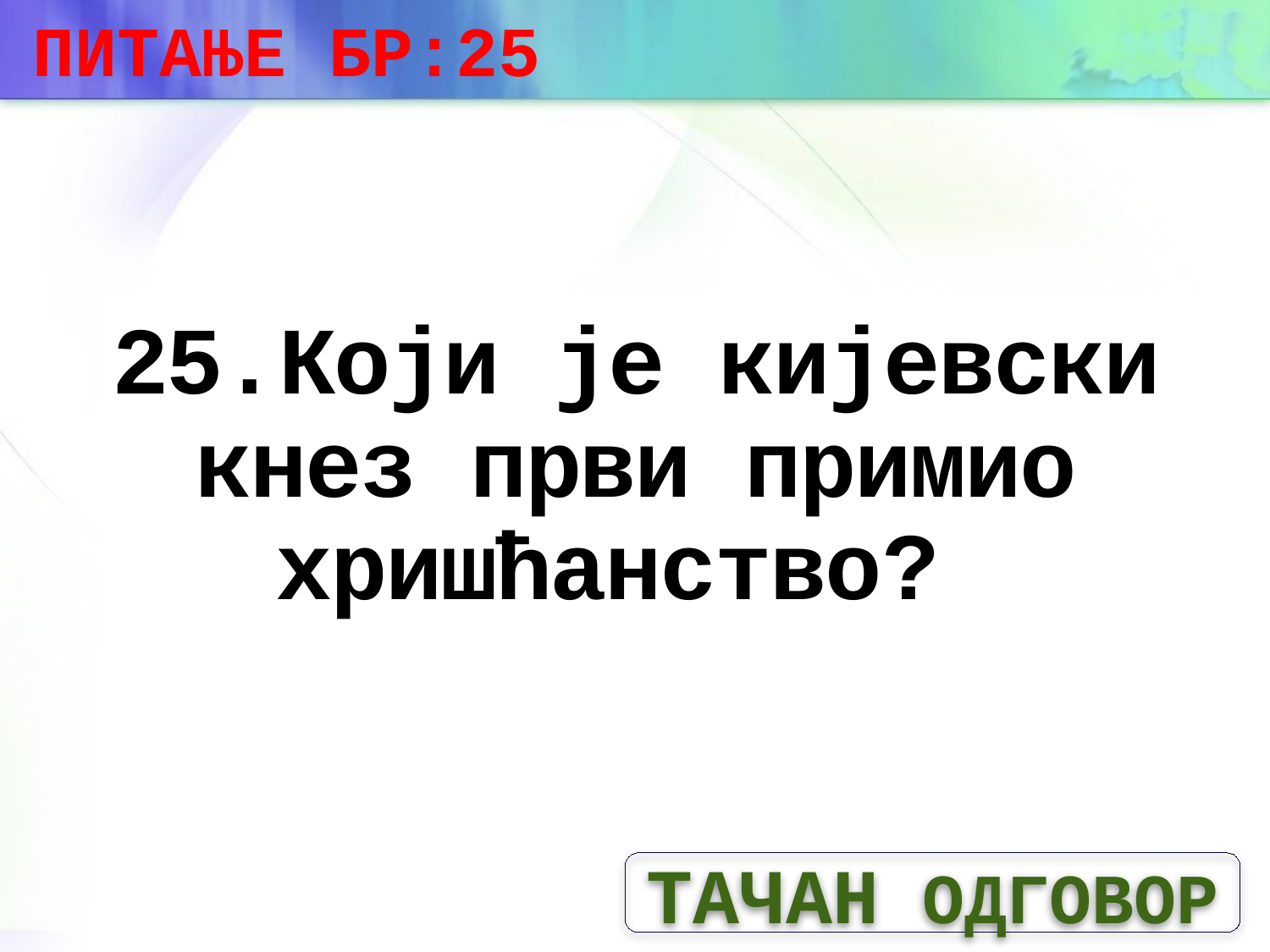

ПИТАЊЕ БР:25
# 25.Који је кијевски кнез први примио хришћанство?
ТАЧАН ОДГОВОР